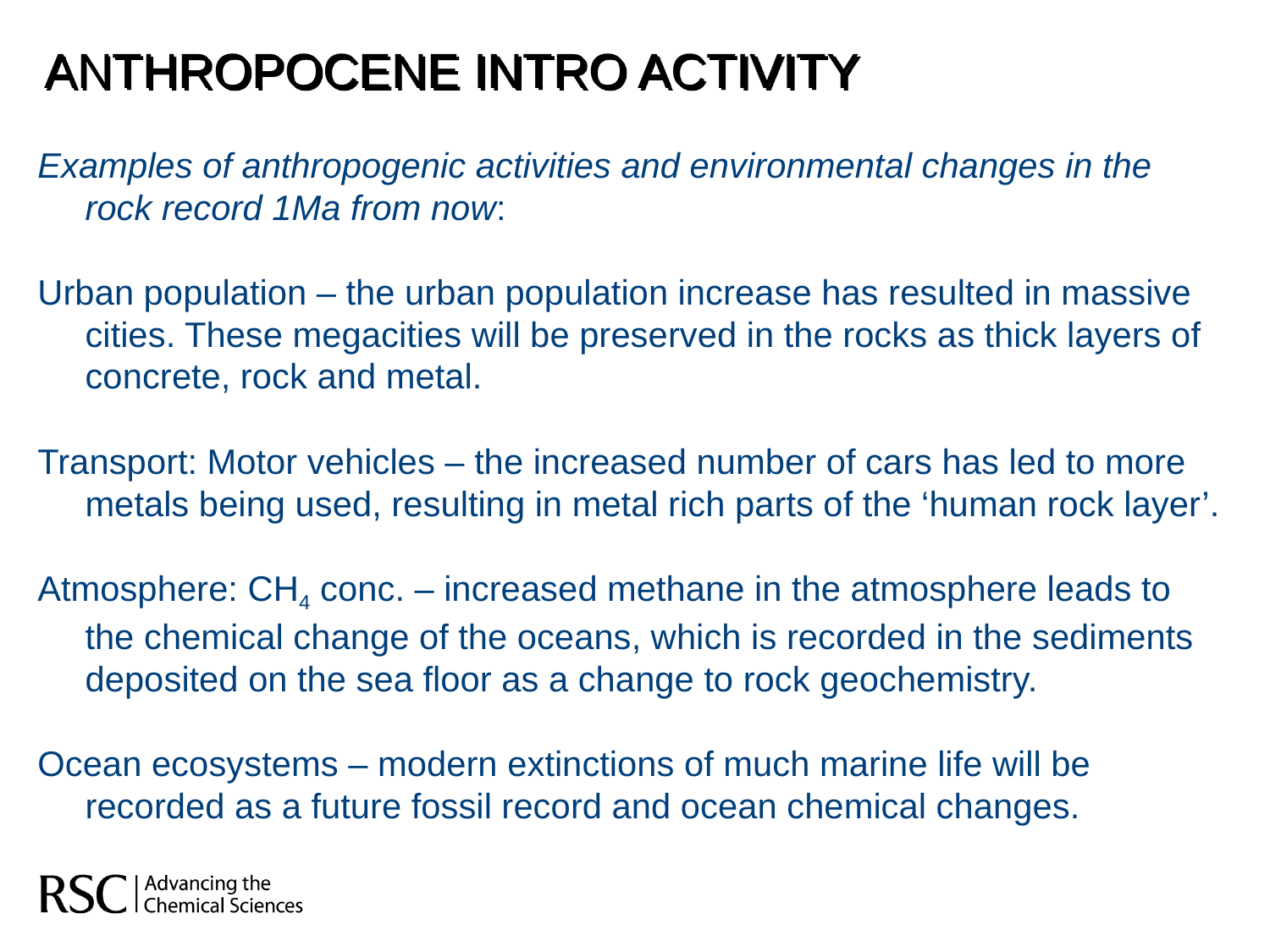

ANTHROPOCENE INTRO ACTIVITY
Examples of anthropogenic activities and environmental changes in the rock record 1Ma from now:

Urban population – the urban population increase has resulted in massive cities. These megacities will be preserved in the rocks as thick layers of concrete, rock and metal.

Transport: Motor vehicles – the increased number of cars has led to more metals being used, resulting in metal rich parts of the ‘human rock layer’.

Atmosphere: CH4 conc. – increased methane in the atmosphere leads to the chemical change of the oceans, which is recorded in the sediments deposited on the sea floor as a change to rock geochemistry.

Ocean ecosystems – modern extinctions of much marine life will be recorded as a future fossil record and ocean chemical changes.